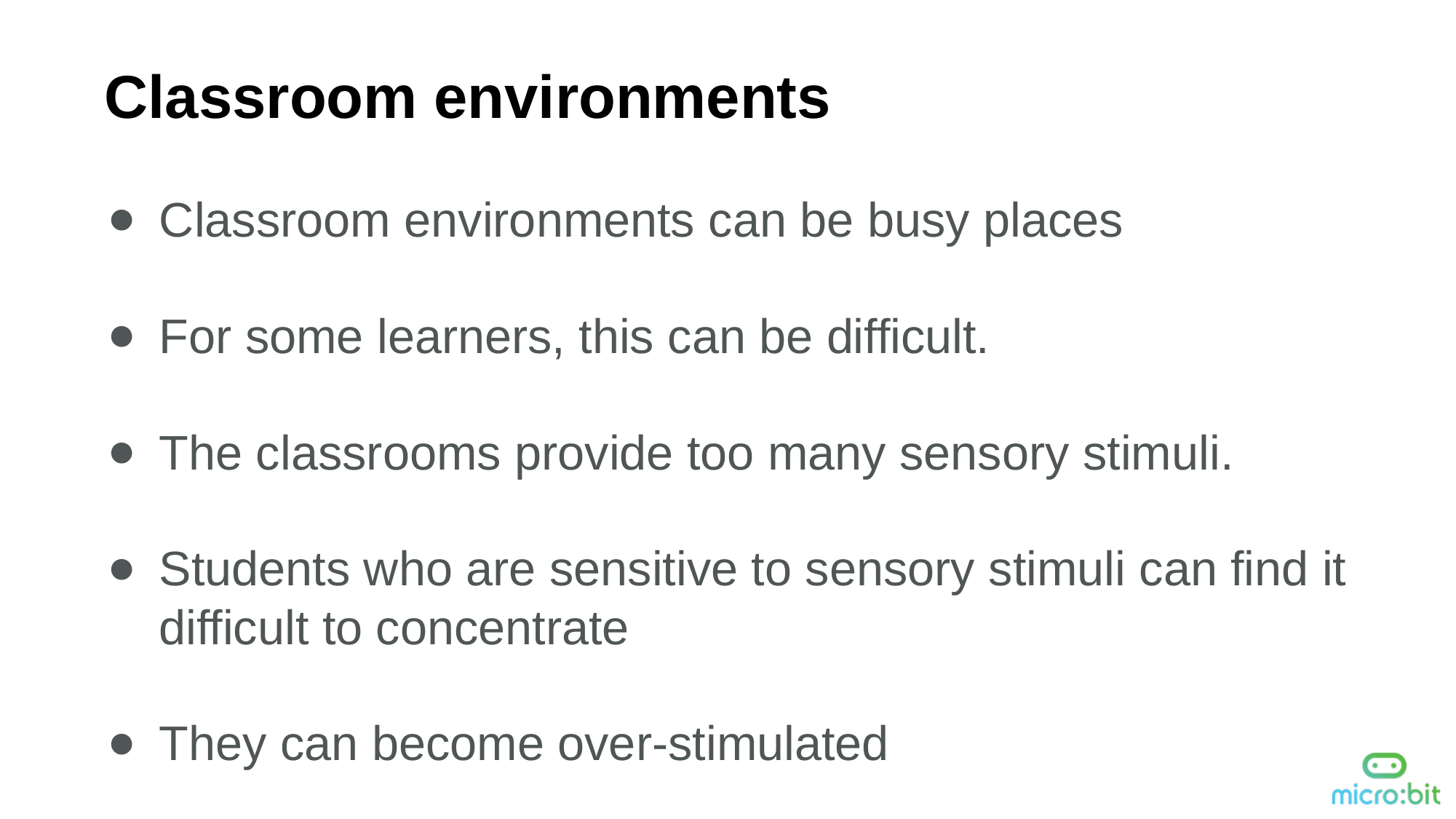

Classroom environments

Classroom environments can be busy places

For some learners, this can be difficult.

The classrooms provide too many sensory stimuli.

Students who are sensitive to sensory stimuli can find it difficult to concentrate

They can become over-stimulated